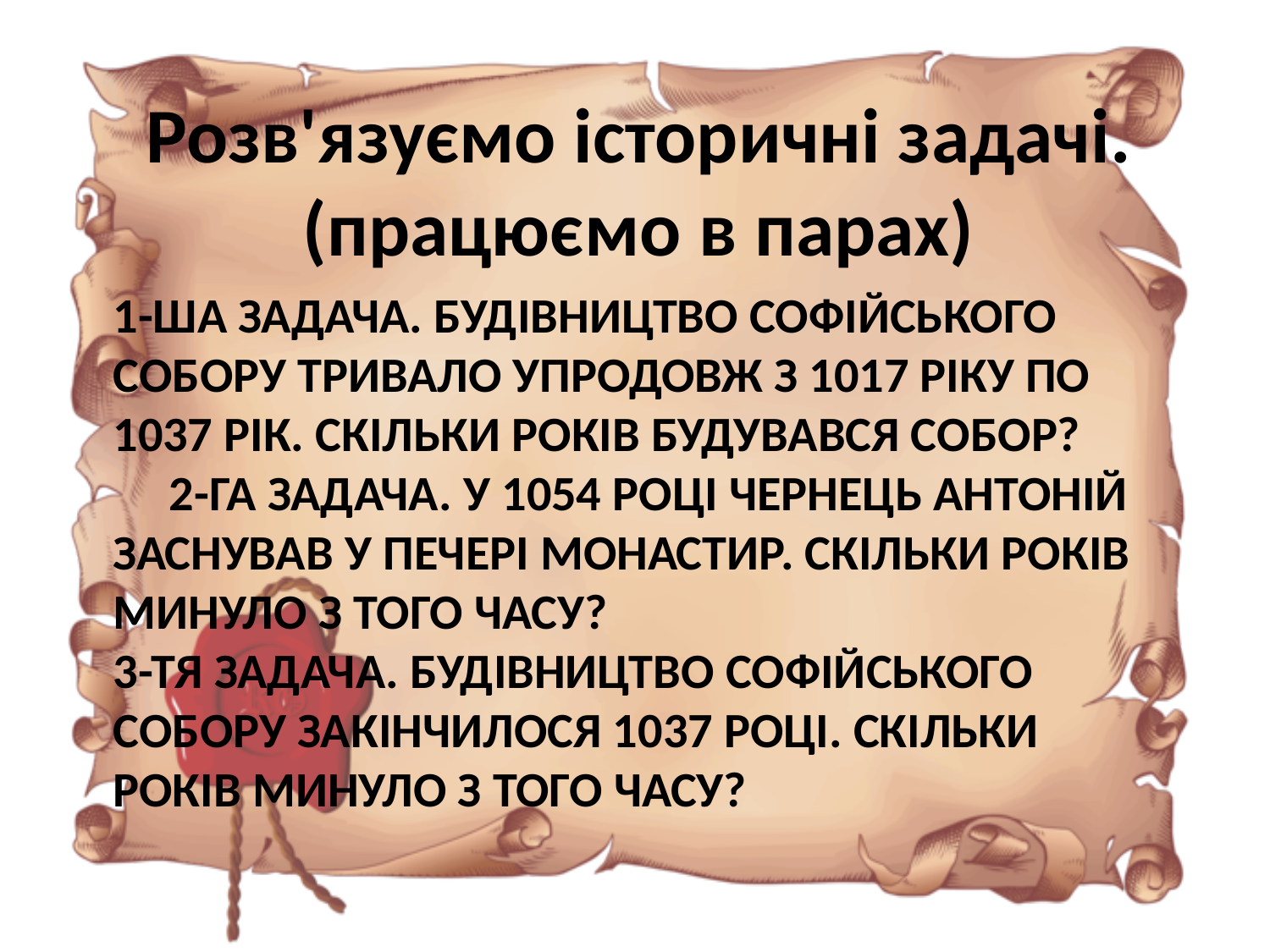

Розв'язуємо історичні задачі.
(працюємо в парах)
# 1-ша задача. Будівництво Софійського собору тривало упродовж з 1017 ріку по 1037 рік. Скільки років будувався собор? 2-га задача. У 1054 році чернець Антоній заснував у печері монастир. Скільки років минуло з того часу? 3-тя задача. Будівництво Софійського собору закінчилося 1037 році. Скільки років минуло з того часу?